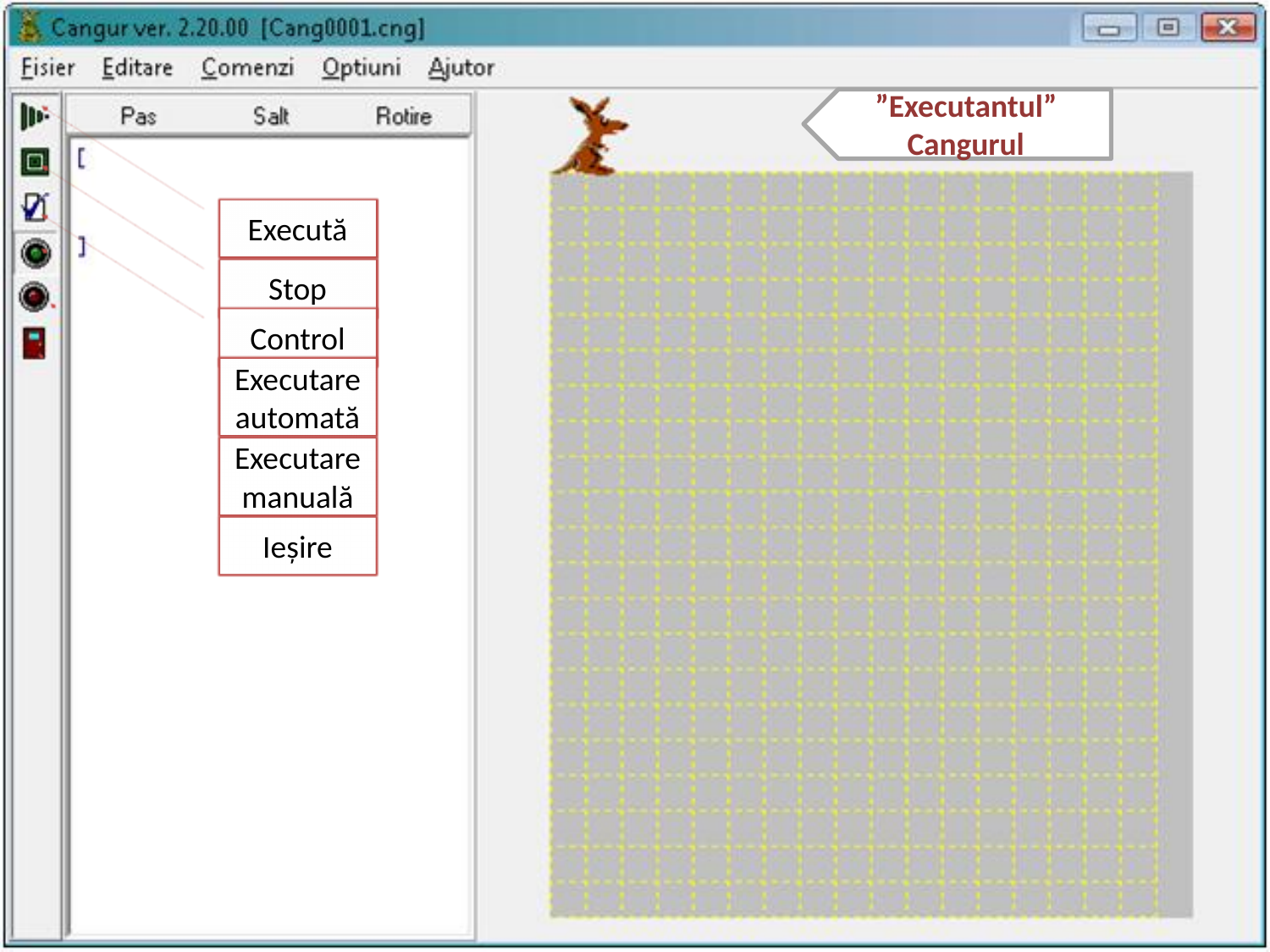

”Executantul” Cangurul
Execută
Stop
Control
Executare automată
Executare manuală
Ieșire